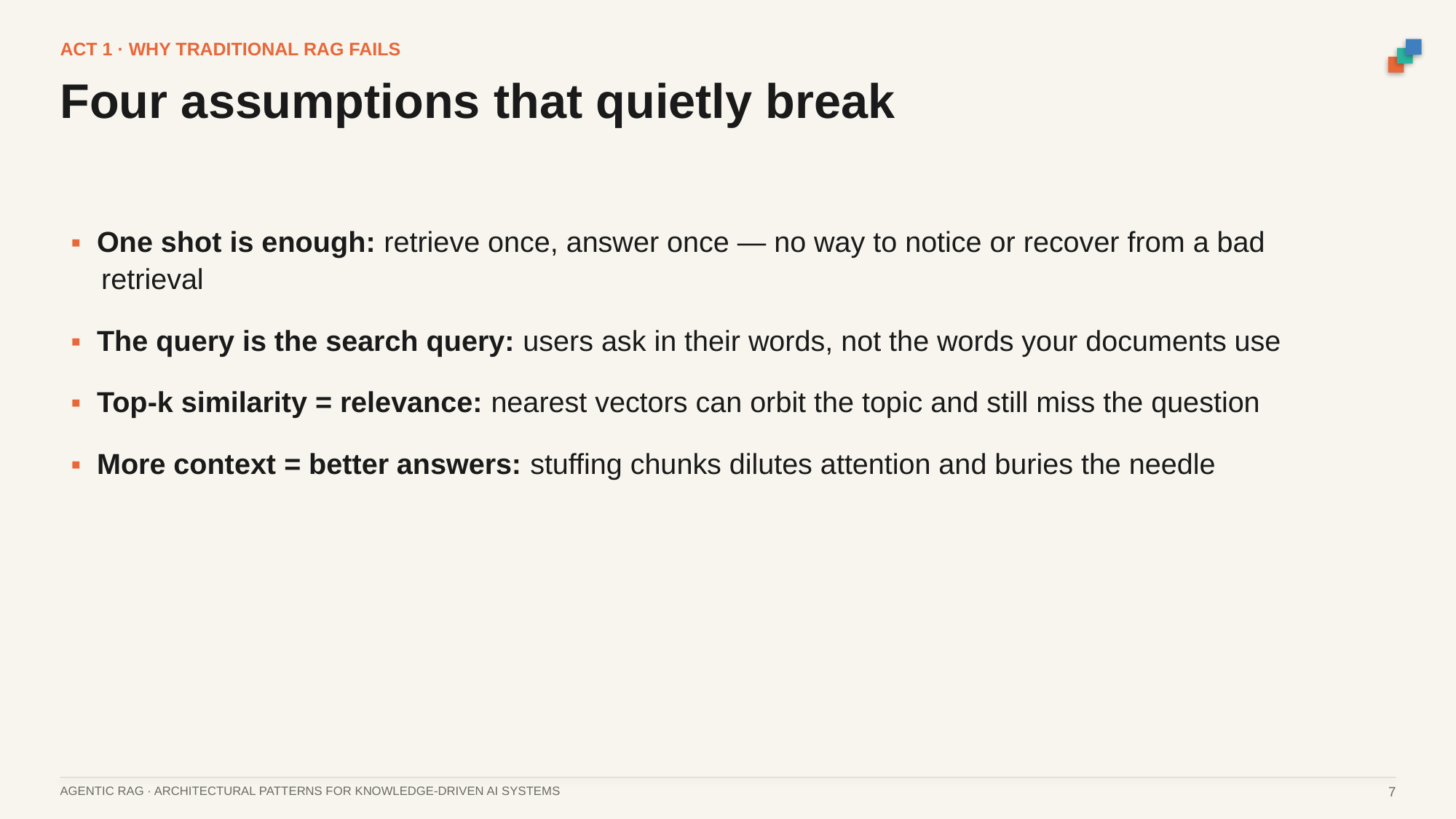

ACT 1 · WHY TRADITIONAL RAG FAILS

Four assumptions that quietly break
▪  One shot is enough: retrieve once, answer once — no way to notice or recover from a bad retrieval
▪  The query is the search query: users ask in their words, not the words your documents use
▪  Top-k similarity = relevance: nearest vectors can orbit the topic and still miss the question
▪  More context = better answers: stuffing chunks dilutes attention and buries the needle

AGENTIC RAG · ARCHITECTURAL PATTERNS FOR KNOWLEDGE-DRIVEN AI SYSTEMS
7